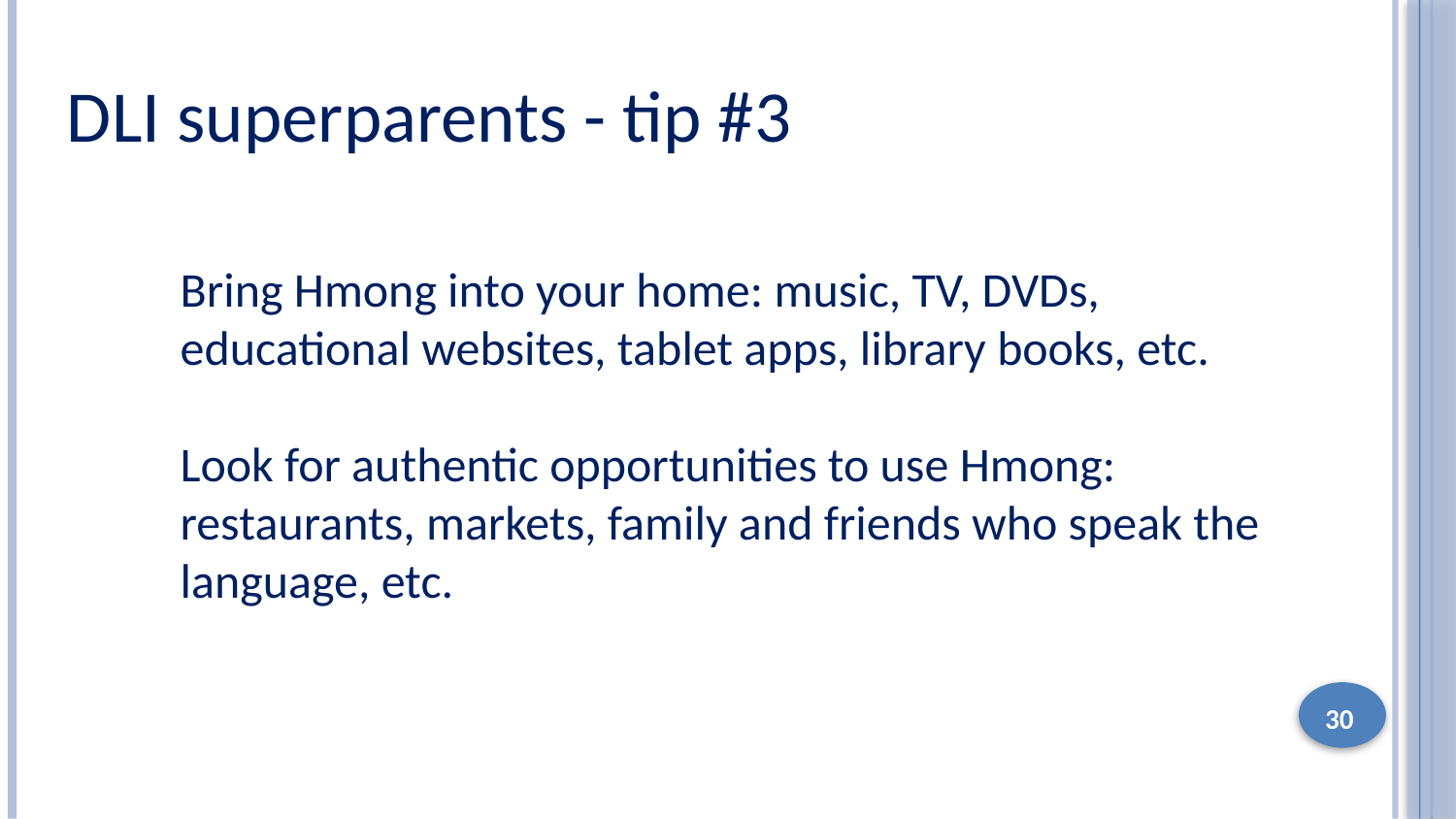

DLI superparents - tip #3
Bring Hmong into your home: music, TV, DVDs, educational websites, tablet apps, library books, etc.

Look for authentic opportunities to use Hmong: restaurants, markets, family and friends who speak the language, etc.

30